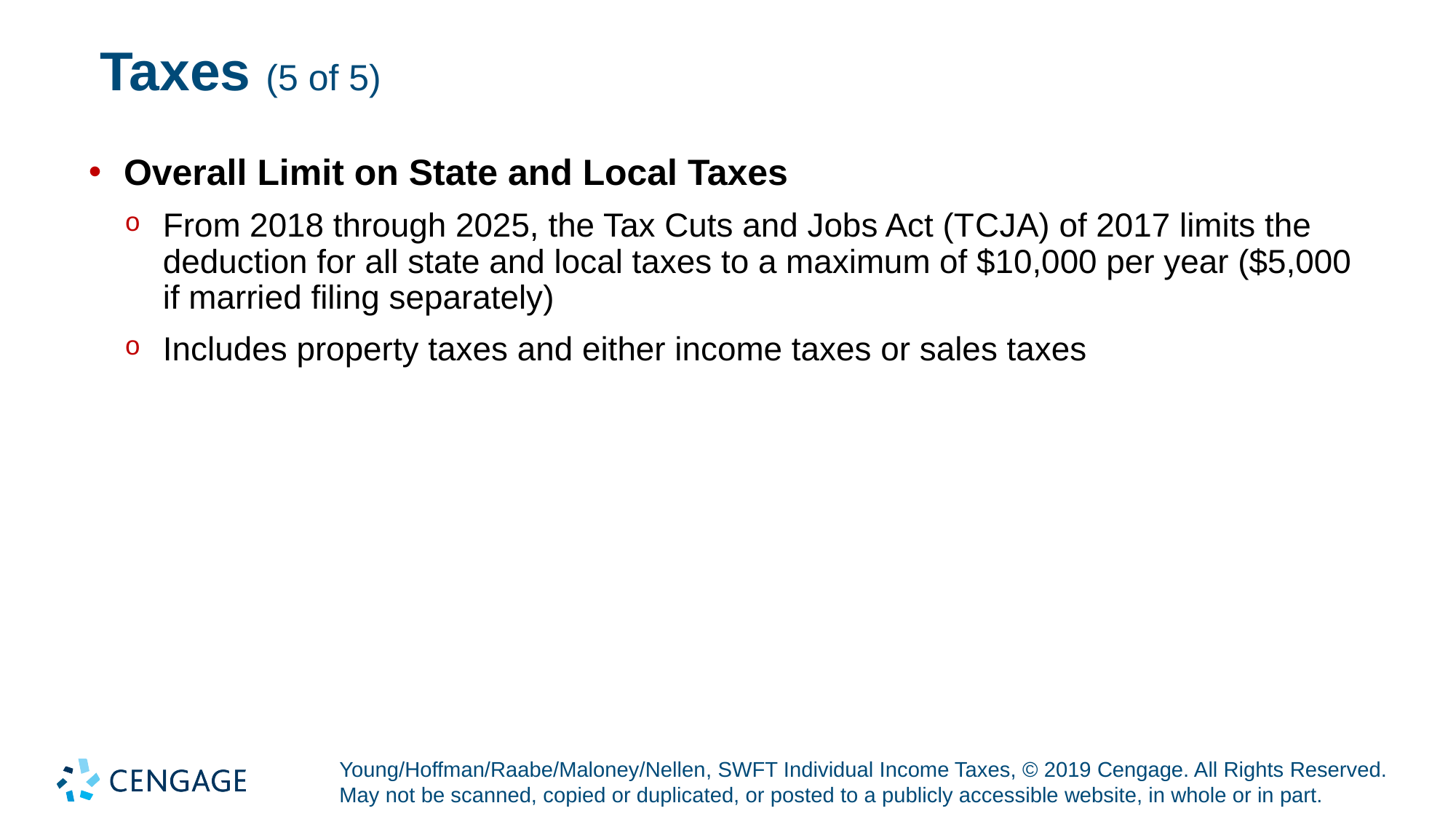

# Taxes (5 of 5)
Overall Limit on State and Local Taxes
From 2018 through 2025, the Tax Cuts and Jobs Act (T C J A) of 2017 limits the deduction for all state and local taxes to a maximum of $10,000 per year ($5,000 if married filing separately)
Includes property taxes and either income taxes or sales taxes